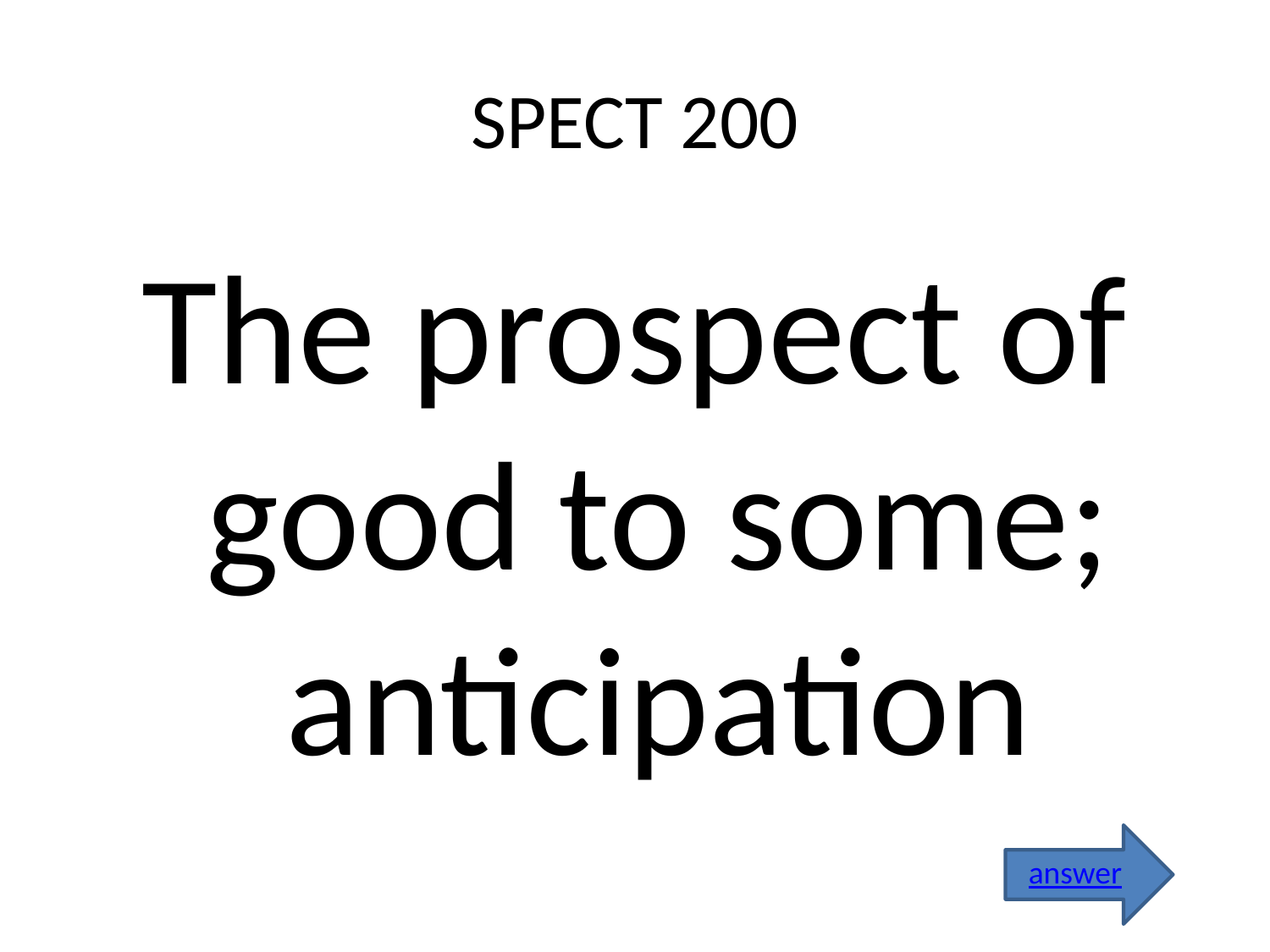

# SPECT 200
The prospect of good to some; anticipation

answer